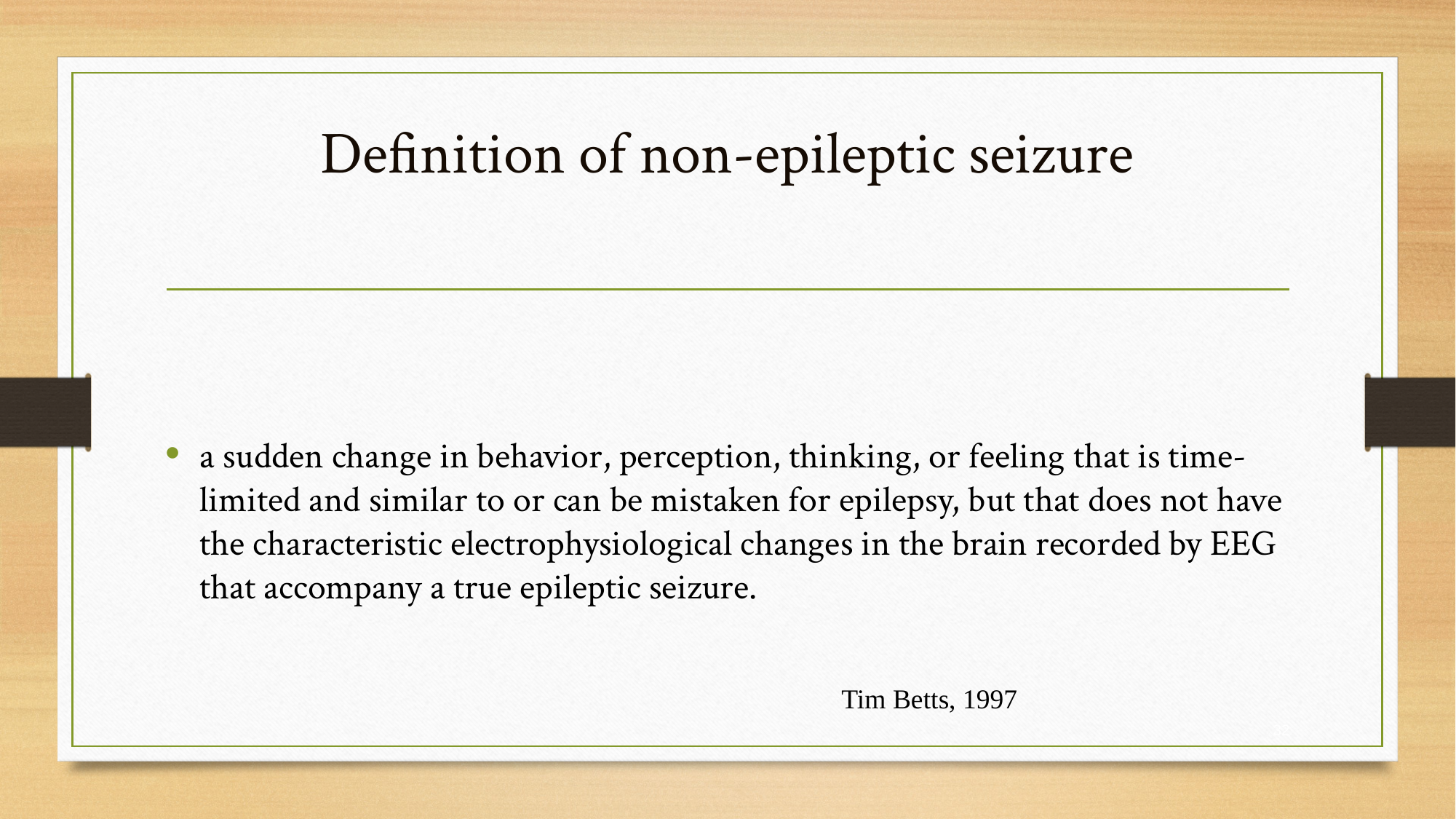

# Definition of non-epileptic seizure

a sudden change in behavior, perception, thinking, or feeling that is time-limited and similar to or can be mistaken for epilepsy, but that does not have the characteristic electrophysiological changes in the brain recorded by EEG that accompany a true epileptic seizure.
Tim Betts, 1997
32